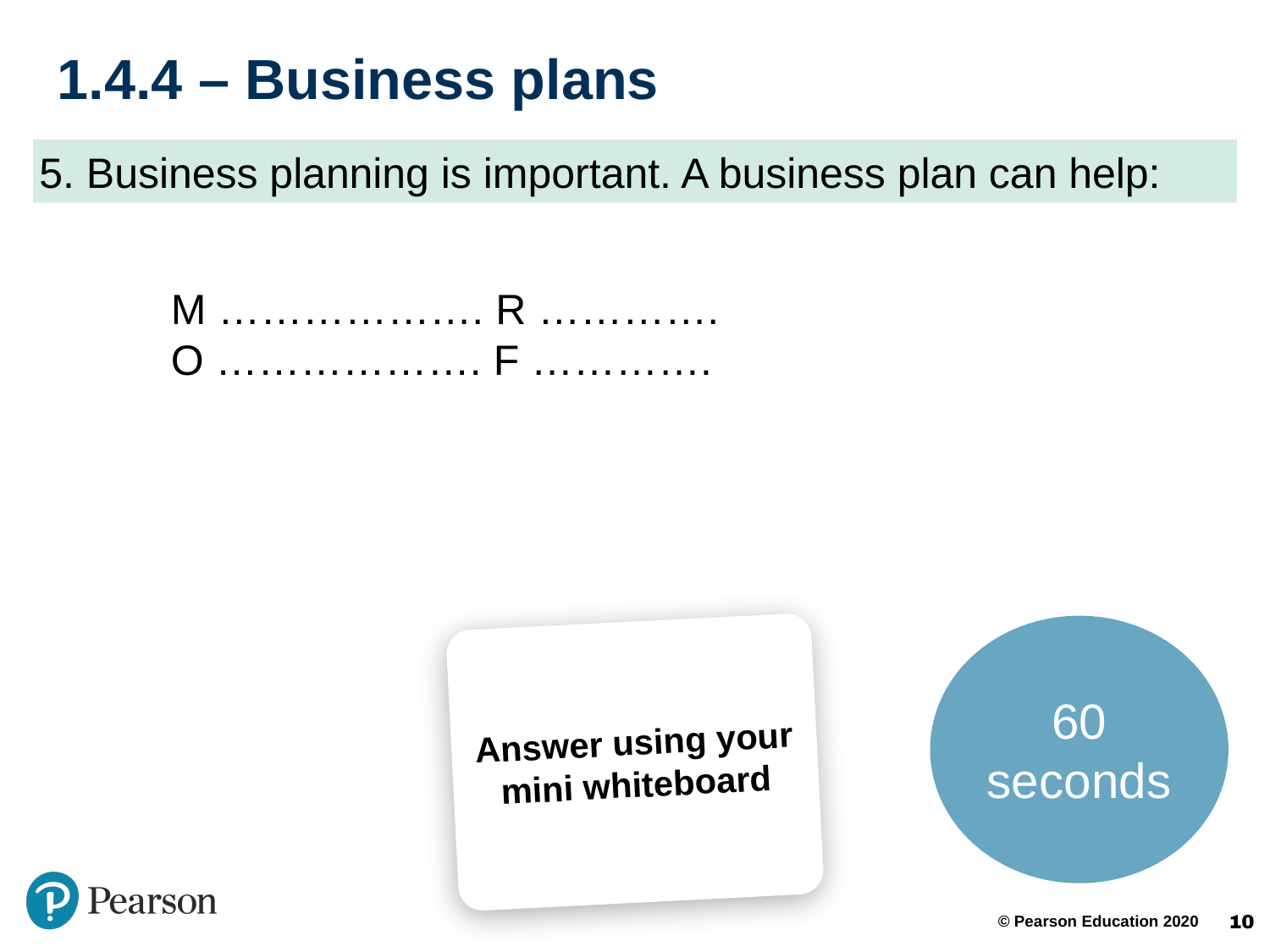

# 1.4.4 – Business plans
5. Business planning is important. A business plan can help:
M ………………. R ………….
O ………………. F ………….

60 seconds

Answer using your mini whiteboard

10